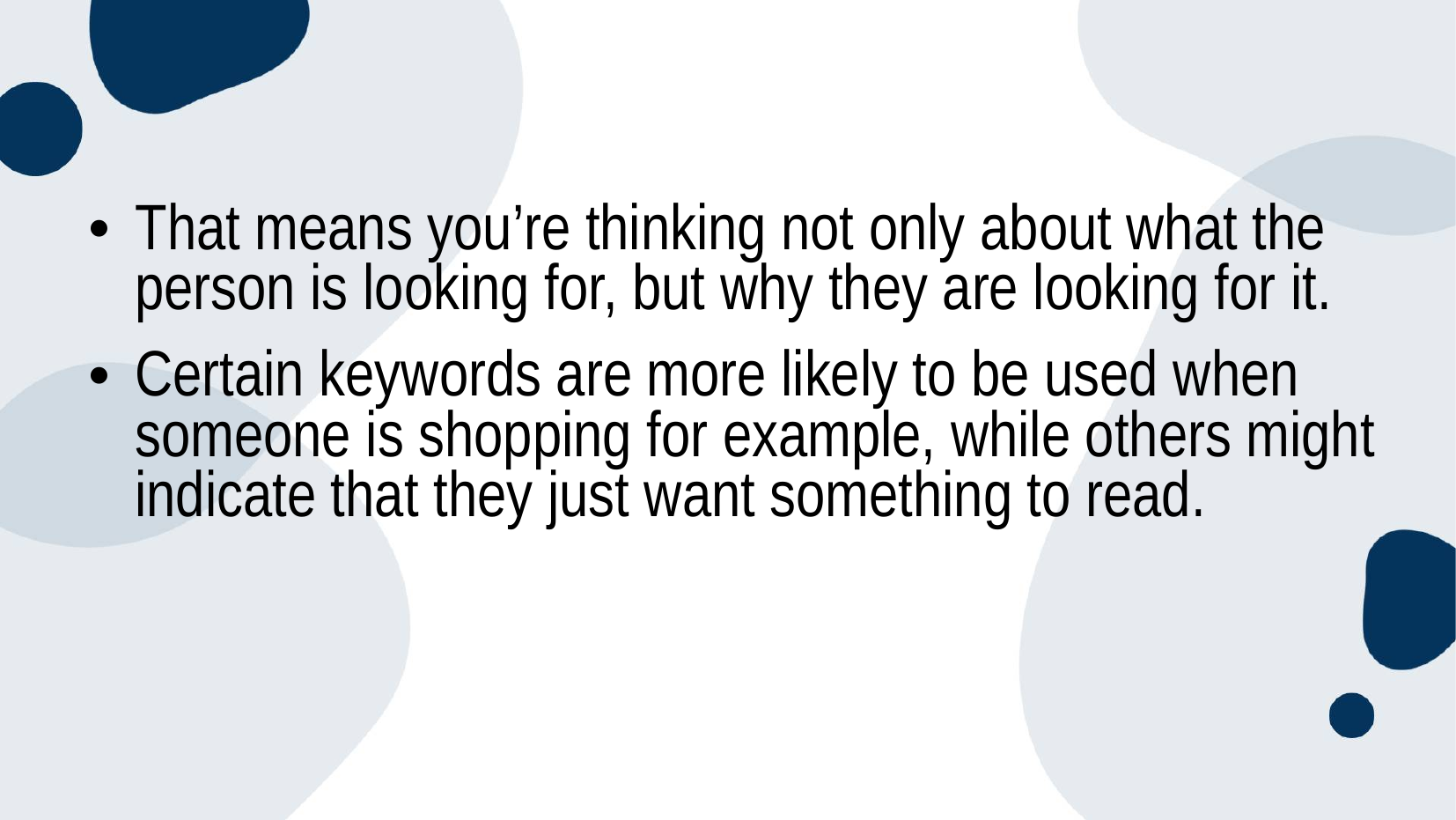

That means you’re thinking not only about what the person is looking for, but why they are looking for it.
Certain keywords are more likely to be used when someone is shopping for example, while others might indicate that they just want something to read.